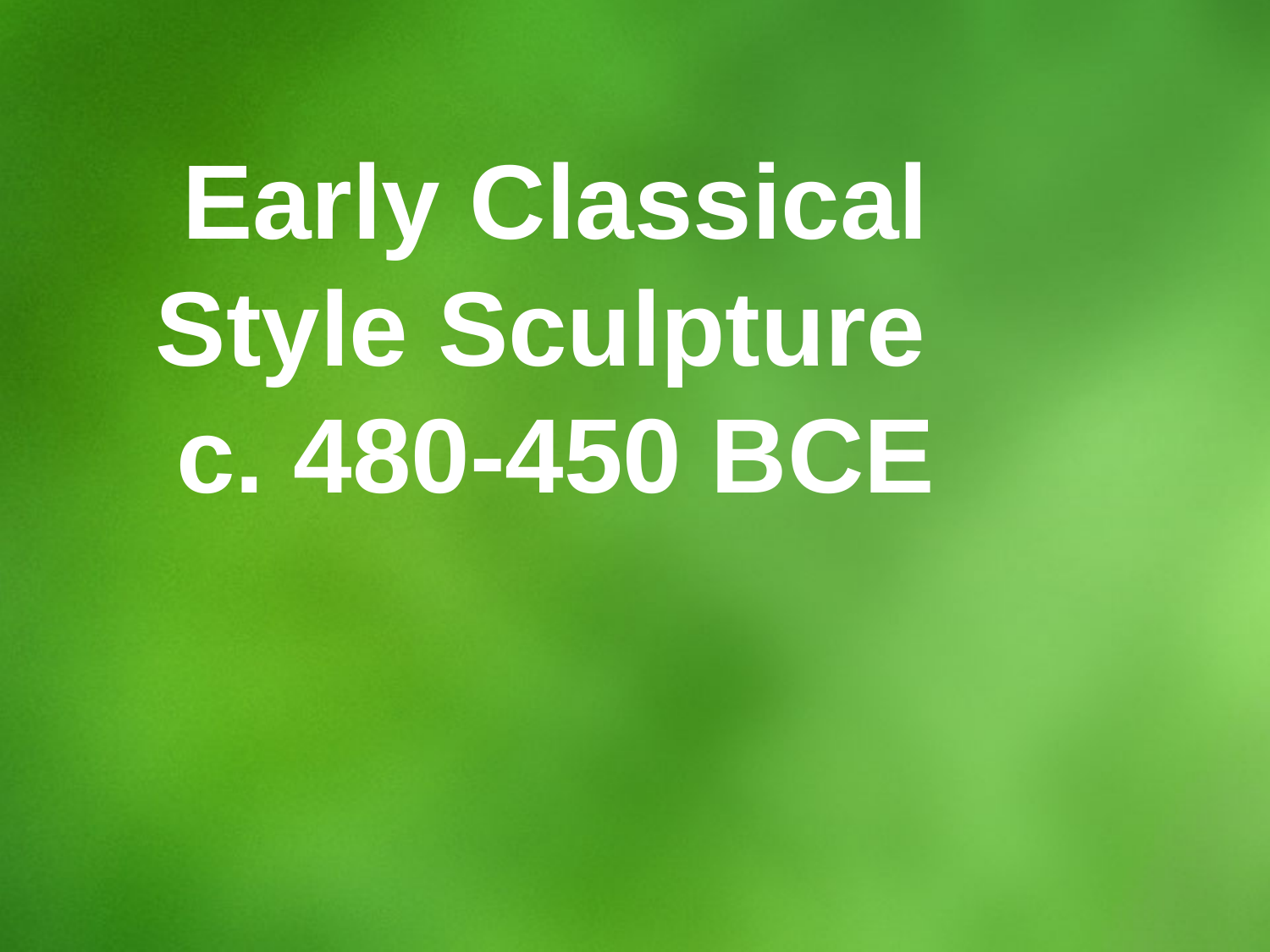

Early Classical Style Sculpture
c. 480-450 BCE